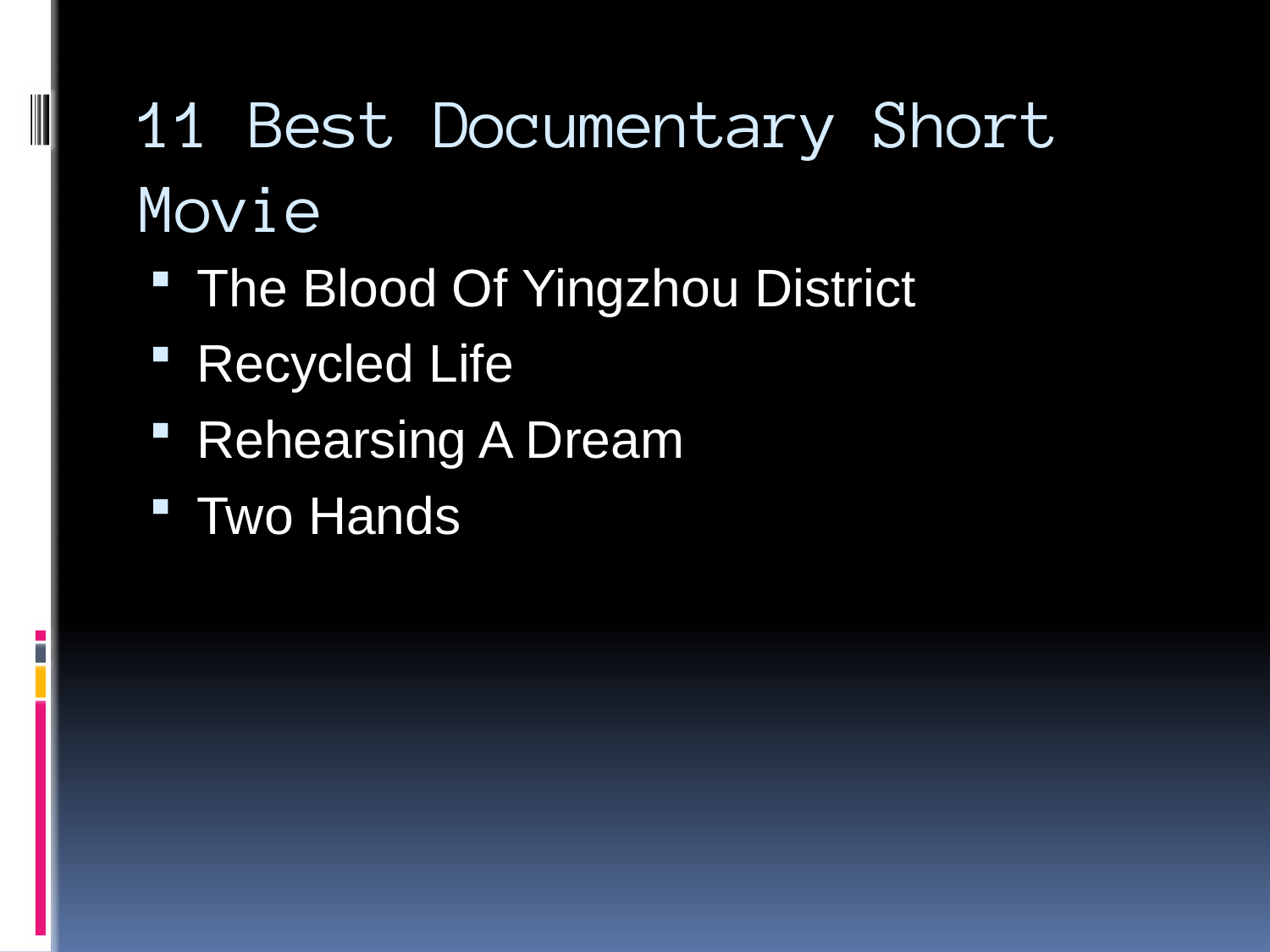

# 11 Best Documentary Short Movie
The Blood Of Yingzhou District
Recycled Life
Rehearsing A Dream
Two Hands